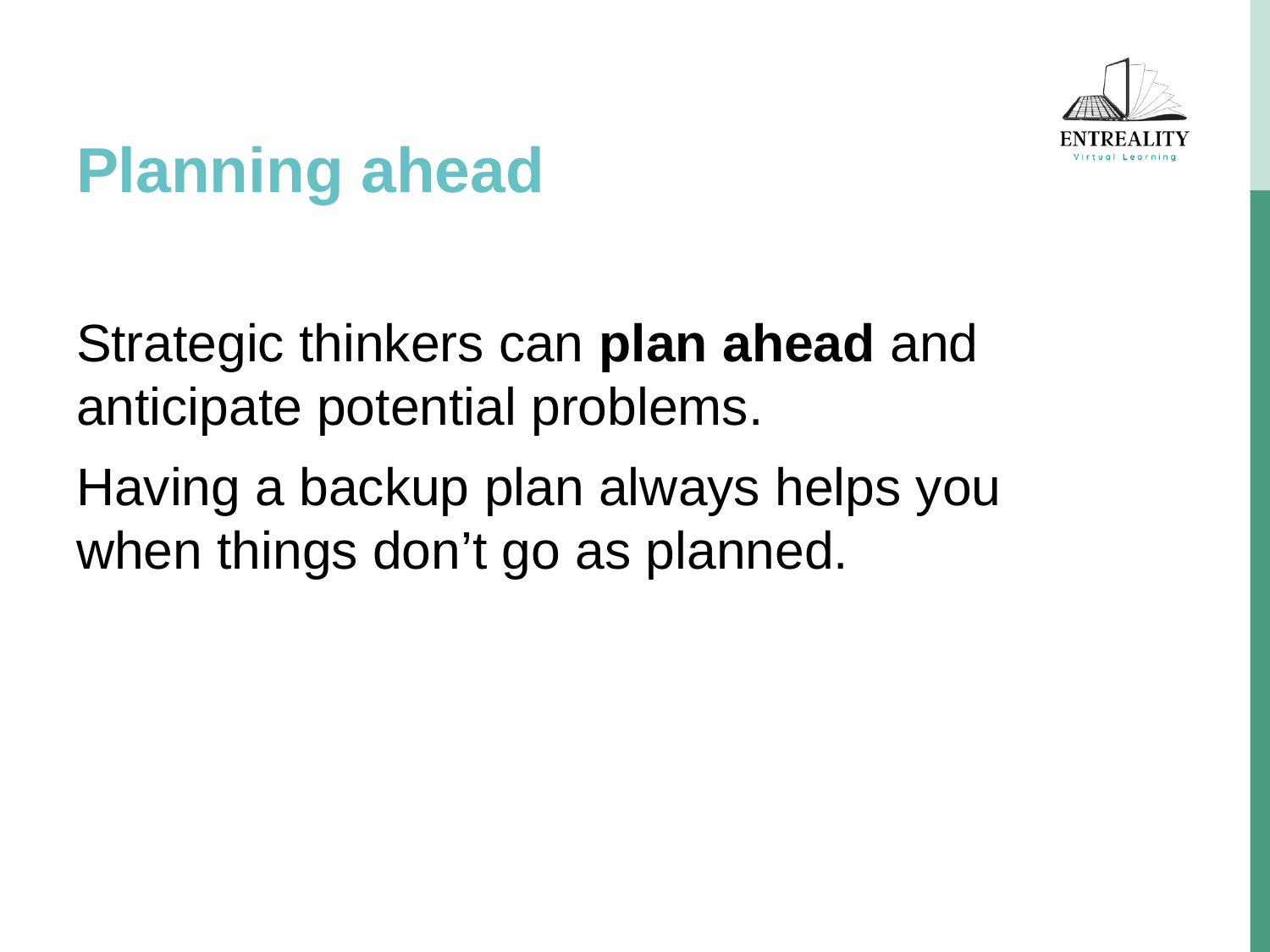

# Planning ahead

Strategic thinkers can plan ahead and anticipate potential problems.
Having a backup plan always helps you when things don’t go as planned.